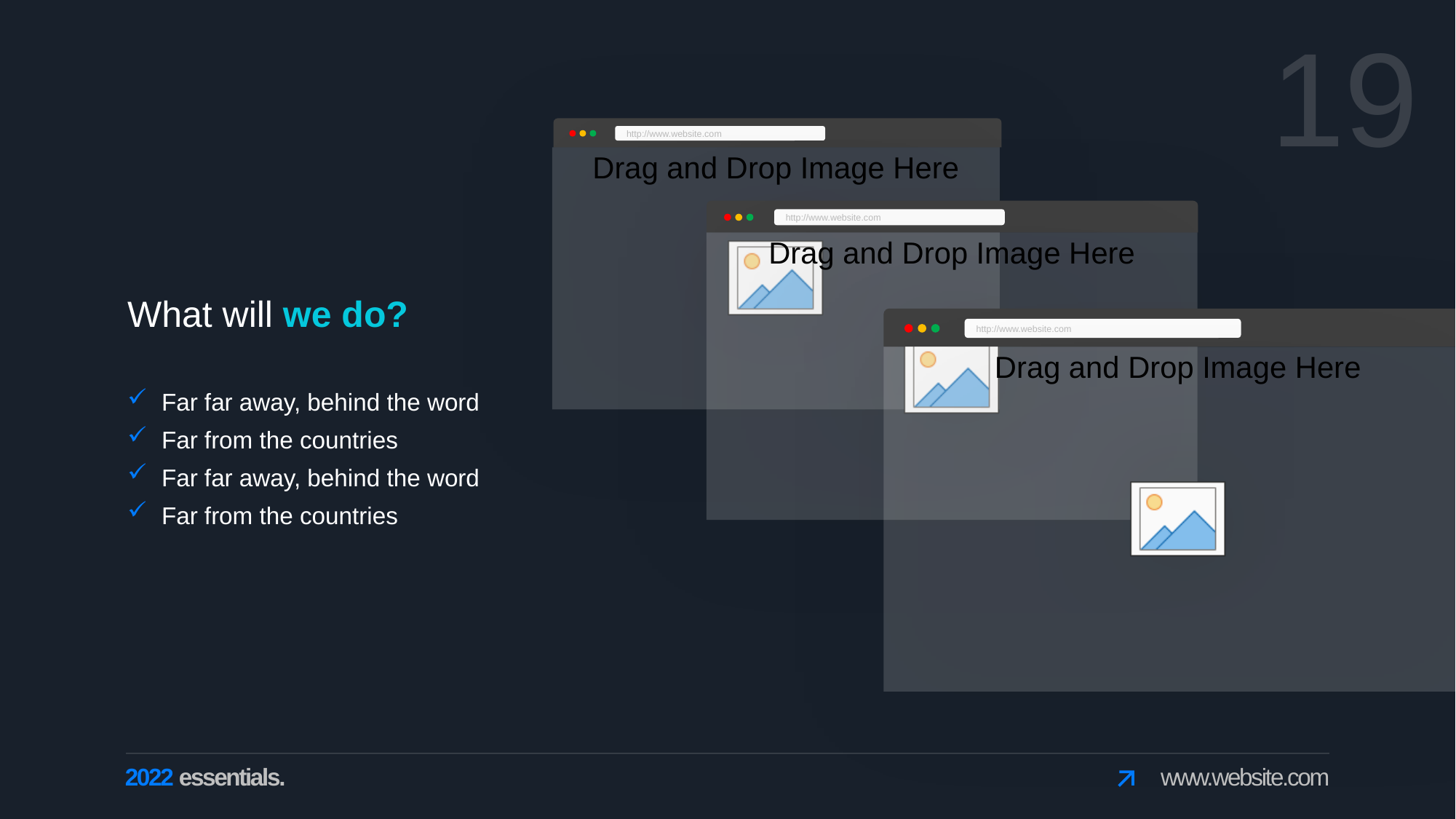

http://www.website.com

http://www.website.com

What will we do?

http://www.website.com

Far far away, behind the word
Far from the countries
Far far away, behind the word
Far from the countries